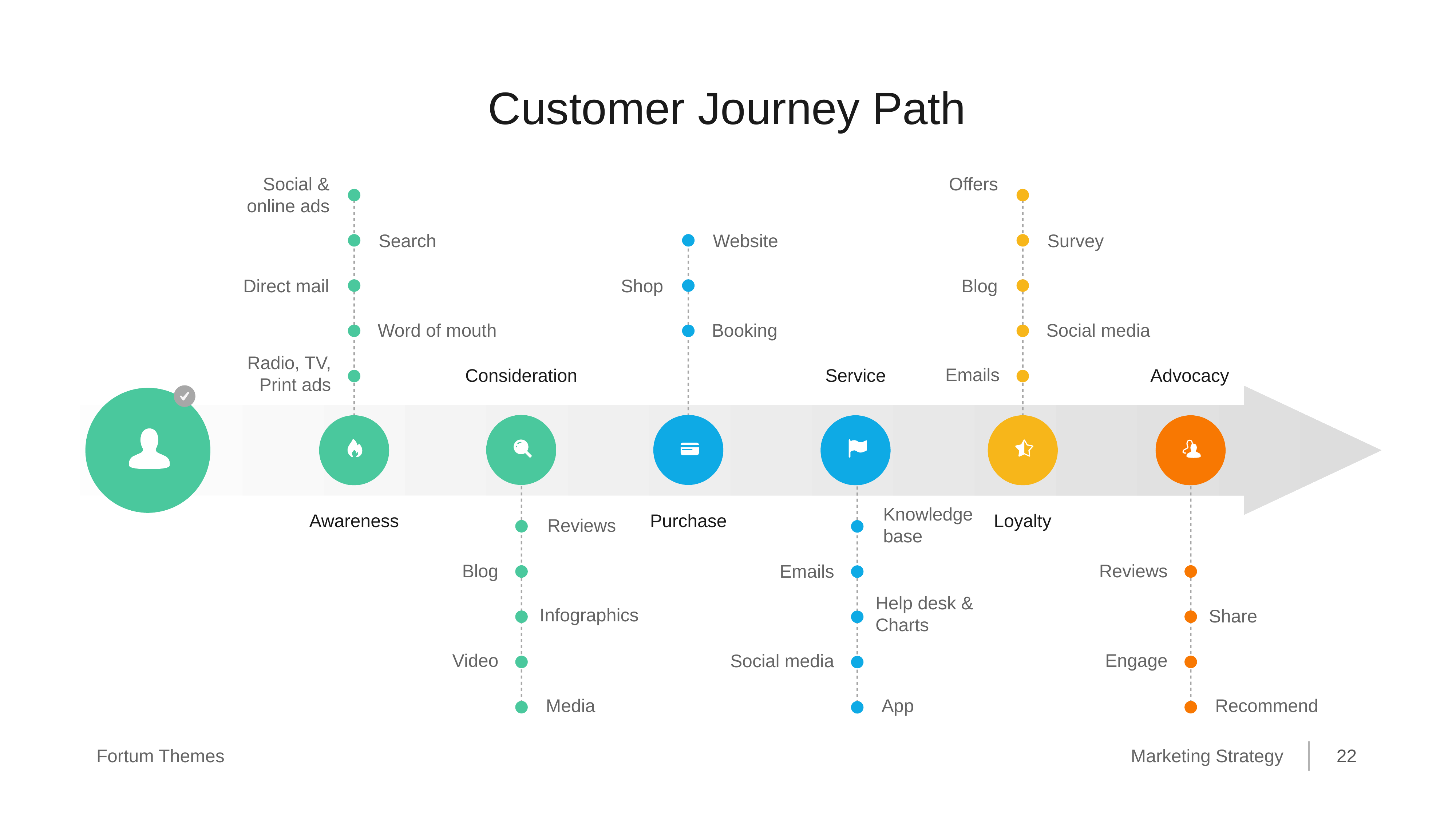

Customer Journey Path
Social & online ads
Offers

Search
Website
Survey

Direct mail
Shop
Blog

Word of mouth
Booking
Social media

Radio, TV, Print ads
Emails
Consideration
Service
Advocacy

Knowledge base
Awareness
Purchase
Loyalty
Reviews

Reviews
Blog
Emails

Help desk &
Charts
Infographics
Share

Engage
Video
Social media

Recommend
Media
App

22